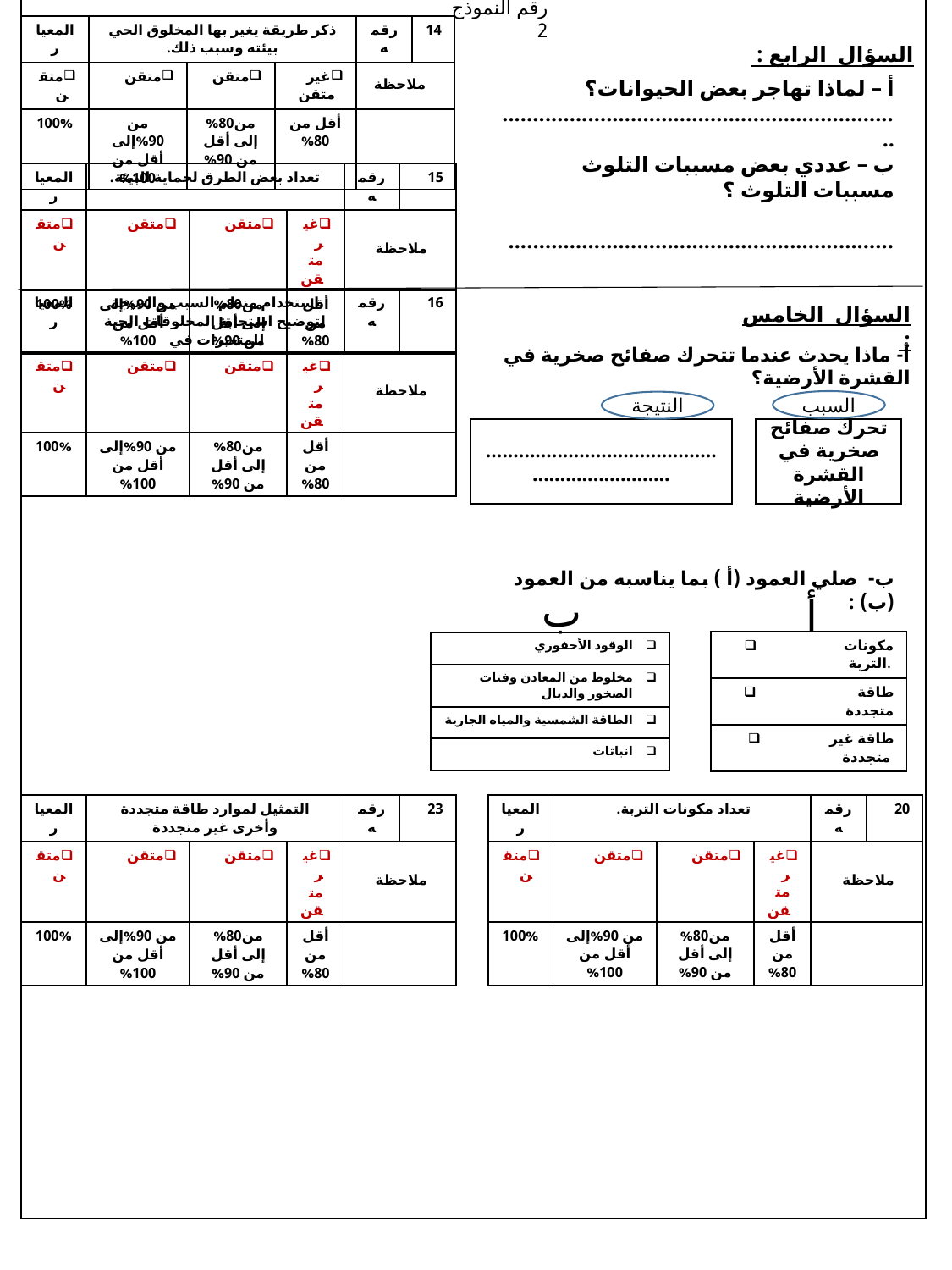

رقم النموذج 2
| المعيار | ذكر طريقة يغير بها المخلوق الحي بيئته وسبب ذلك. |  |  | رقمه | 14 |
| --- | --- | --- | --- | --- | --- |
| متقن | متقن | متقن | غير متقن | ملاحظة |  |
| 100% | من 90%إلى أقل من 100% | من80% إلى أقل من 90% | أقل من 80% |  |  |
السؤال  الرابع :
أ – لماذا تهاجر بعض الحيوانات؟
..................................................................
ب – عددي بعض مسببات التلوث مسببات التلوث ؟

...............................................................
| المعيار | تعداد بعض الطرق لحماية البيئة. |  |  | رقمه | 15 |
| --- | --- | --- | --- | --- | --- |
| متقن | متقن | متقن | غير متقن | ملاحظة |  |
| 100% | من 90%إلى أقل من 100% | من80% إلى أقل من 90% | أقل من 80% |  |  |
| المعيار | استخدام منظم السبب والنتيجة لتوضيح استجابة المخلوقات الحية للمتغيرات في |  |  | رقمه | 16 |
| --- | --- | --- | --- | --- | --- |
| متقن | متقن | متقن | غير متقن | ملاحظة |  |
| 100% | من 90%إلى أقل من 100% | من80% إلى أقل من 90% | أقل من 80% |  |  |
السؤال  الخامس :
أ- ماذا يحدث عندما تتحرك صفائح صخرية في القشرة الأرضية؟

السبب
النتيجة
...................................................................
تحرك صفائح صخرية في القشرة الأرضية
ب-  صلي العمود (أ ) بما يناسبه من العمود (ب) :
ب
أ
| مكونات التربة. |
| --- |
| طاقة متجددة |
| طاقة غير متجددة |
| الوقود الأحفوري |
| --- |
| مخلوط من المعادن وفتات الصخور والدبال |
| الطاقة الشمسية والمياه الجارية |
| انباتات |
| المعيار | تعداد مكونات التربة. |  |  | رقمه | 20 |
| --- | --- | --- | --- | --- | --- |
| متقن | متقن | متقن | غير متقن | ملاحظة |  |
| 100% | من 90%إلى أقل من 100% | من80% إلى أقل من 90% | أقل من 80% |  |  |
| المعيار | التمثيل لموارد طاقة متجددة وأخرى غير متجددة |  |  | رقمه | 23 |
| --- | --- | --- | --- | --- | --- |
| متقن | متقن | متقن | غير متقن | ملاحظة |  |
| 100% | من 90%إلى أقل من 100% | من80% إلى أقل من 90% | أقل من 80% |  |  |
تمنياتي لك بالتوفيق                                                                                                                معلمة المادة :